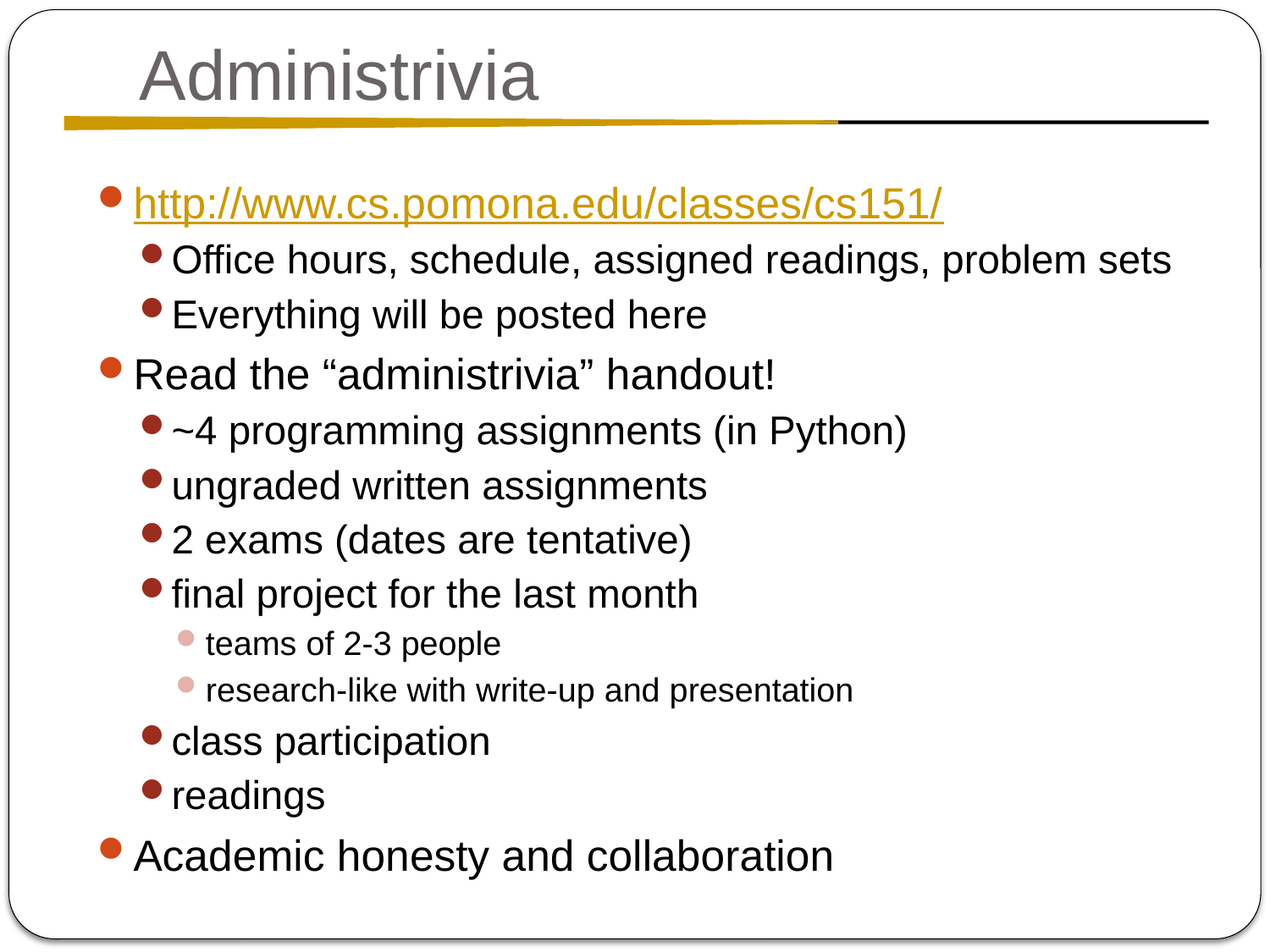

# Administrivia
http://www.cs.pomona.edu/classes/cs151/
Office hours, schedule, assigned readings, problem sets
Everything will be posted here
Read the “administrivia” handout!
~4 programming assignments (in Python)
ungraded written assignments
2 exams (dates are tentative)
final project for the last month
teams of 2-3 people
research-like with write-up and presentation
class participation
readings
Academic honesty and collaboration